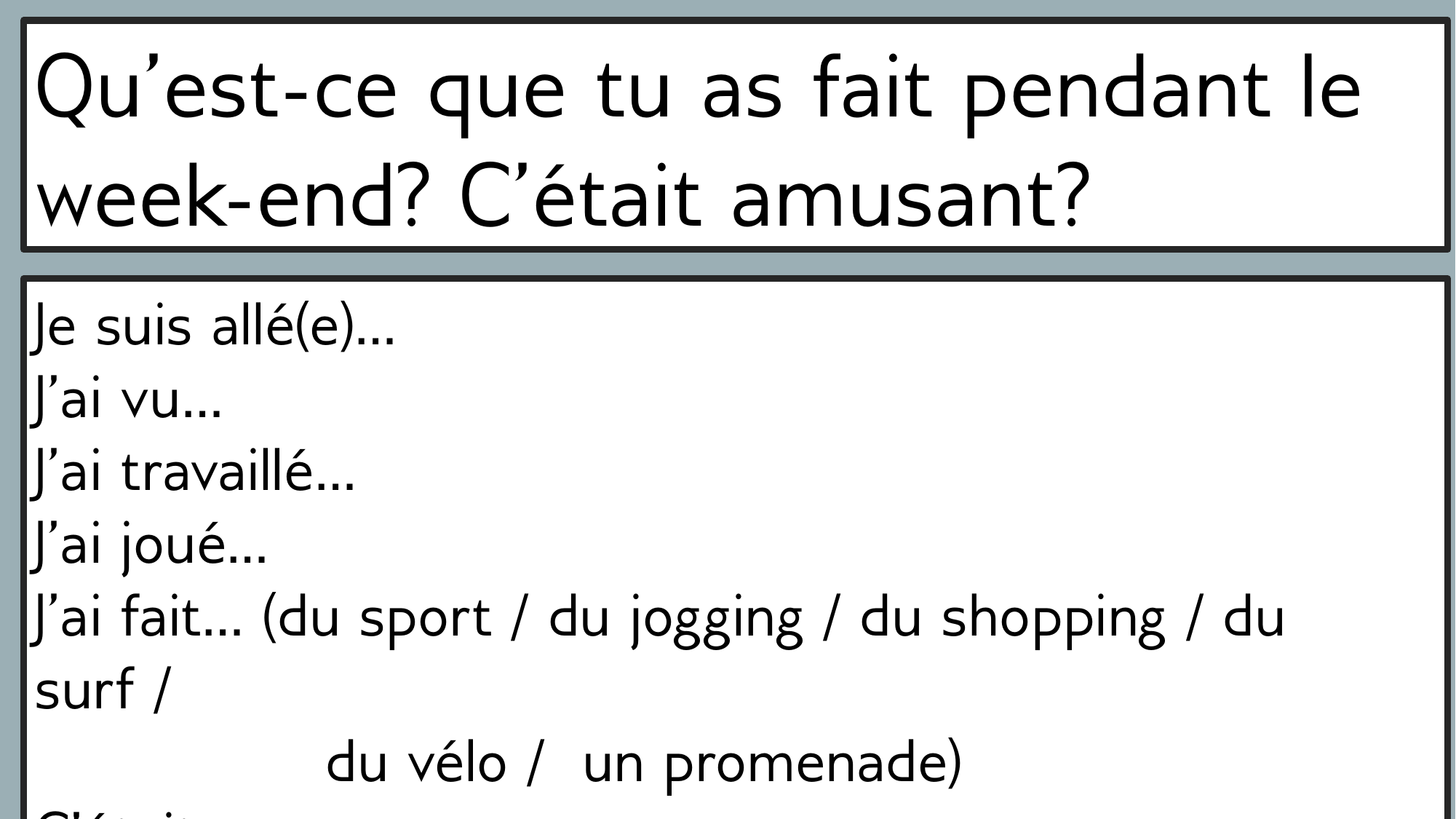

Qu’est-ce que tu as fait pendant le week-end? C’était amusant?
Je suis allé(e)…
J’ai vu…
J’ai travaillé…
J’ai joué…
J’ai fait… (du sport / du jogging / du shopping / du surf /
                du vélo /  un promenade)
C’était…